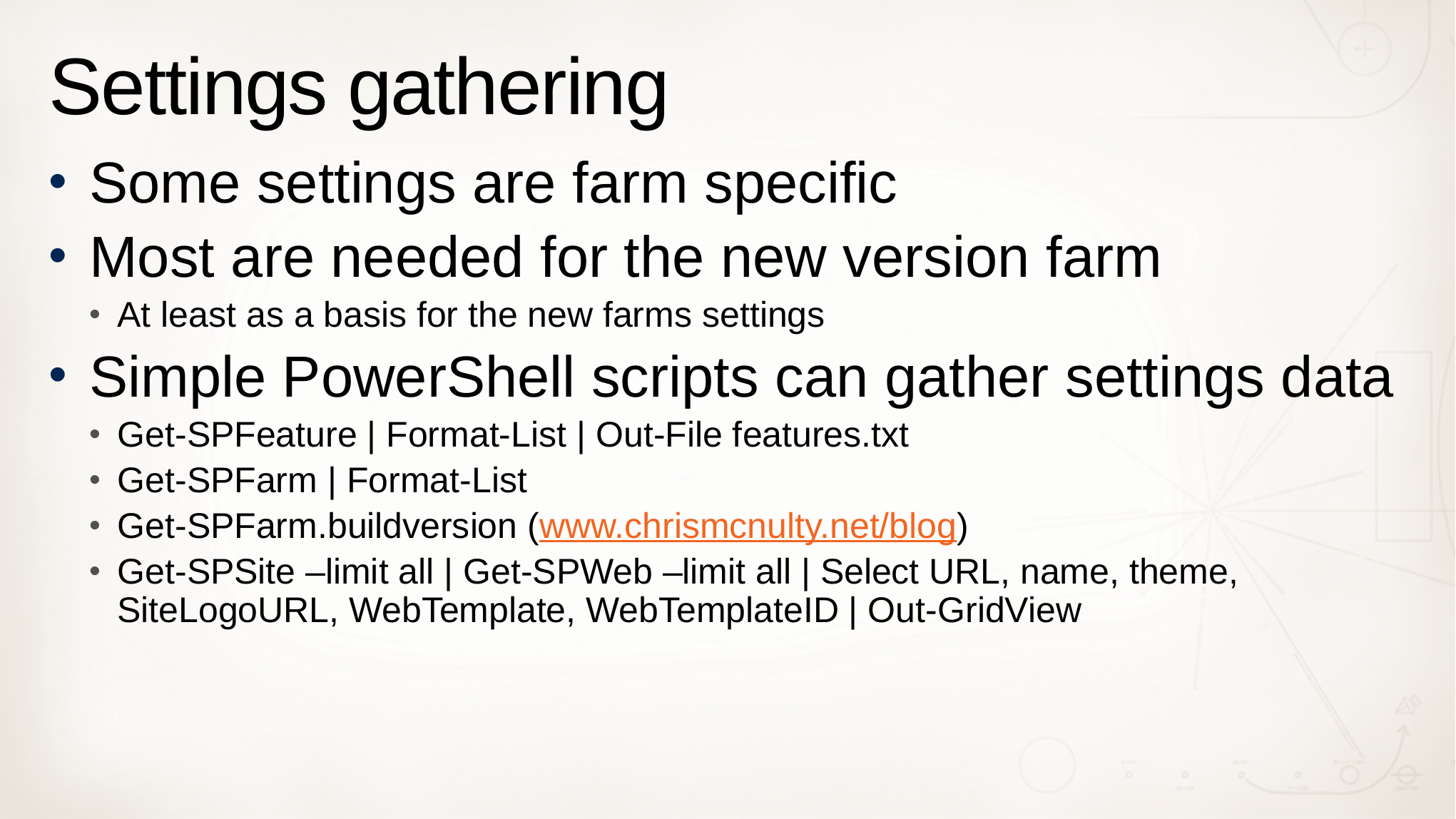

# Settings gathering
Some settings are farm specific
Most are needed for the new version farm
At least as a basis for the new farms settings
Simple PowerShell scripts can gather settings data
Get-SPFeature | Format-List | Out-File features.txt
Get-SPFarm | Format-List
Get-SPFarm.buildversion (www.chrismcnulty.net/blog)
Get-SPSite –limit all | Get-SPWeb –limit all | Select URL, name, theme, SiteLogoURL, WebTemplate, WebTemplateID | Out-GridView